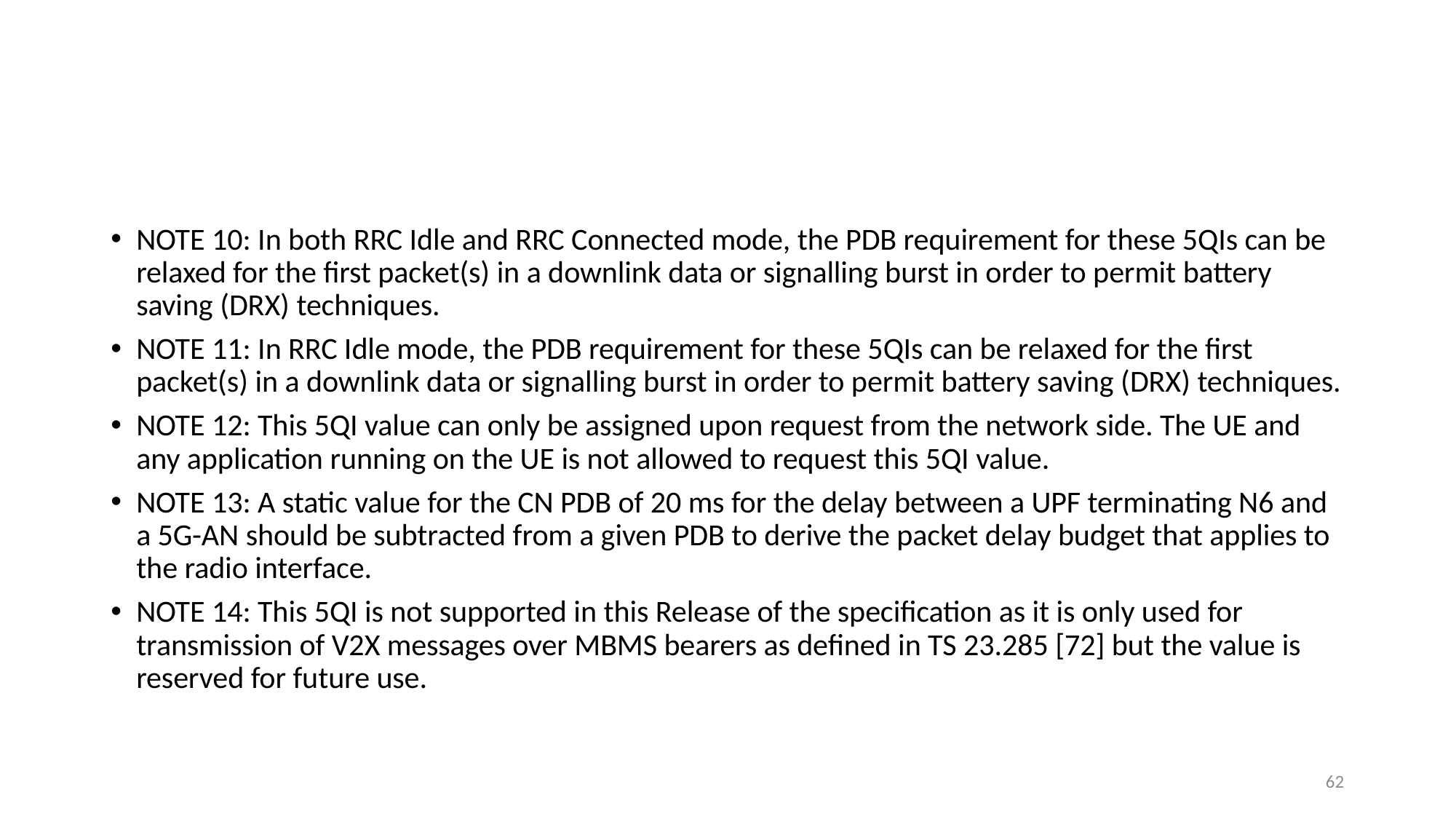

#
NOTE 10: In both RRC Idle and RRC Connected mode, the PDB requirement for these 5QIs can be relaxed for the first packet(s) in a downlink data or signalling burst in order to permit battery saving (DRX) techniques.
NOTE 11: In RRC Idle mode, the PDB requirement for these 5QIs can be relaxed for the first packet(s) in a downlink data or signalling burst in order to permit battery saving (DRX) techniques.
NOTE 12: This 5QI value can only be assigned upon request from the network side. The UE and any application running on the UE is not allowed to request this 5QI value.
NOTE 13: A static value for the CN PDB of 20 ms for the delay between a UPF terminating N6 and a 5G-AN should be subtracted from a given PDB to derive the packet delay budget that applies to the radio interface.
NOTE 14: This 5QI is not supported in this Release of the specification as it is only used for transmission of V2X messages over MBMS bearers as defined in TS 23.285 [72] but the value is reserved for future use.
62